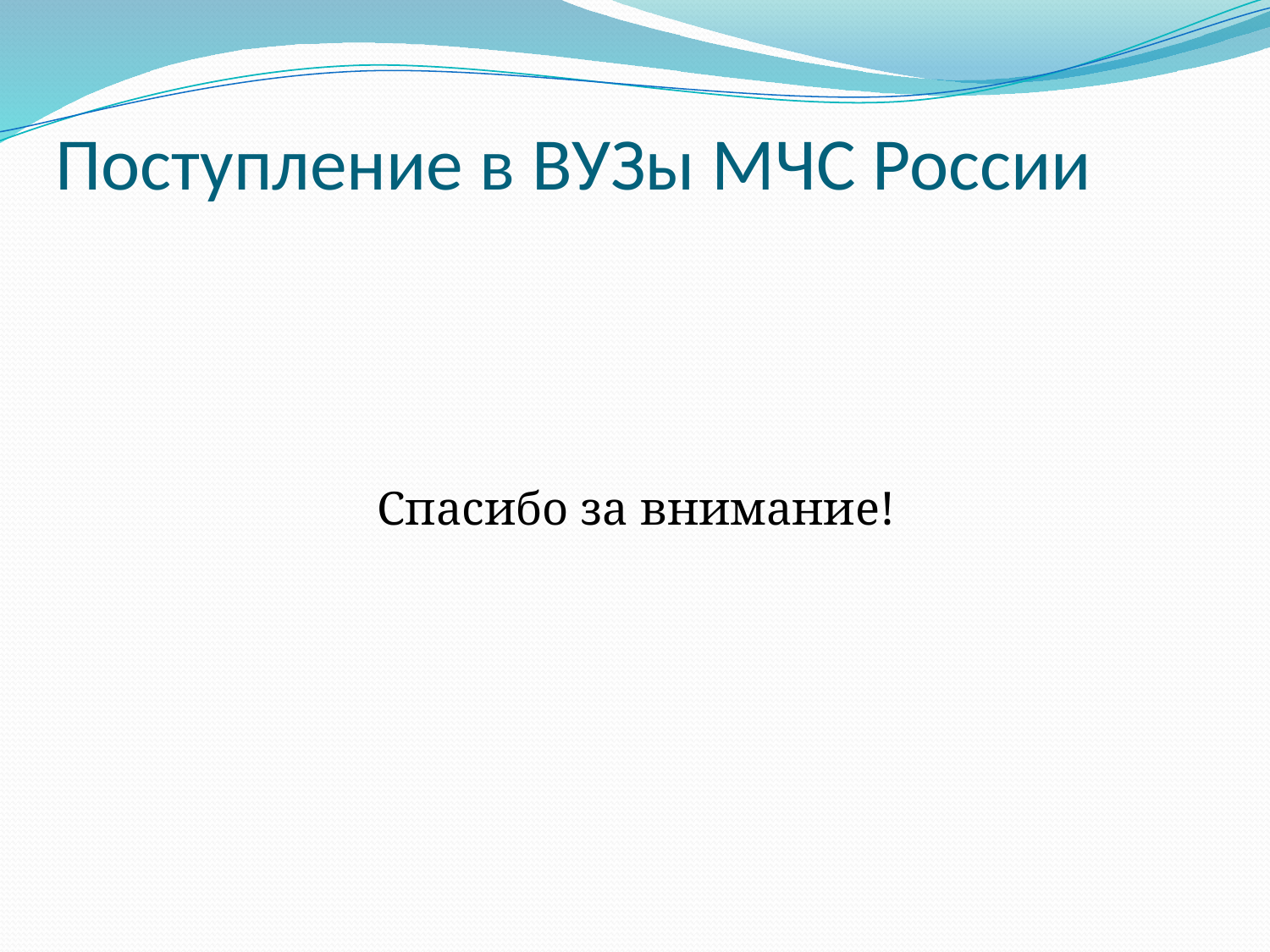

# Поступление в ВУЗы МЧС России

Спасибо за внимание!